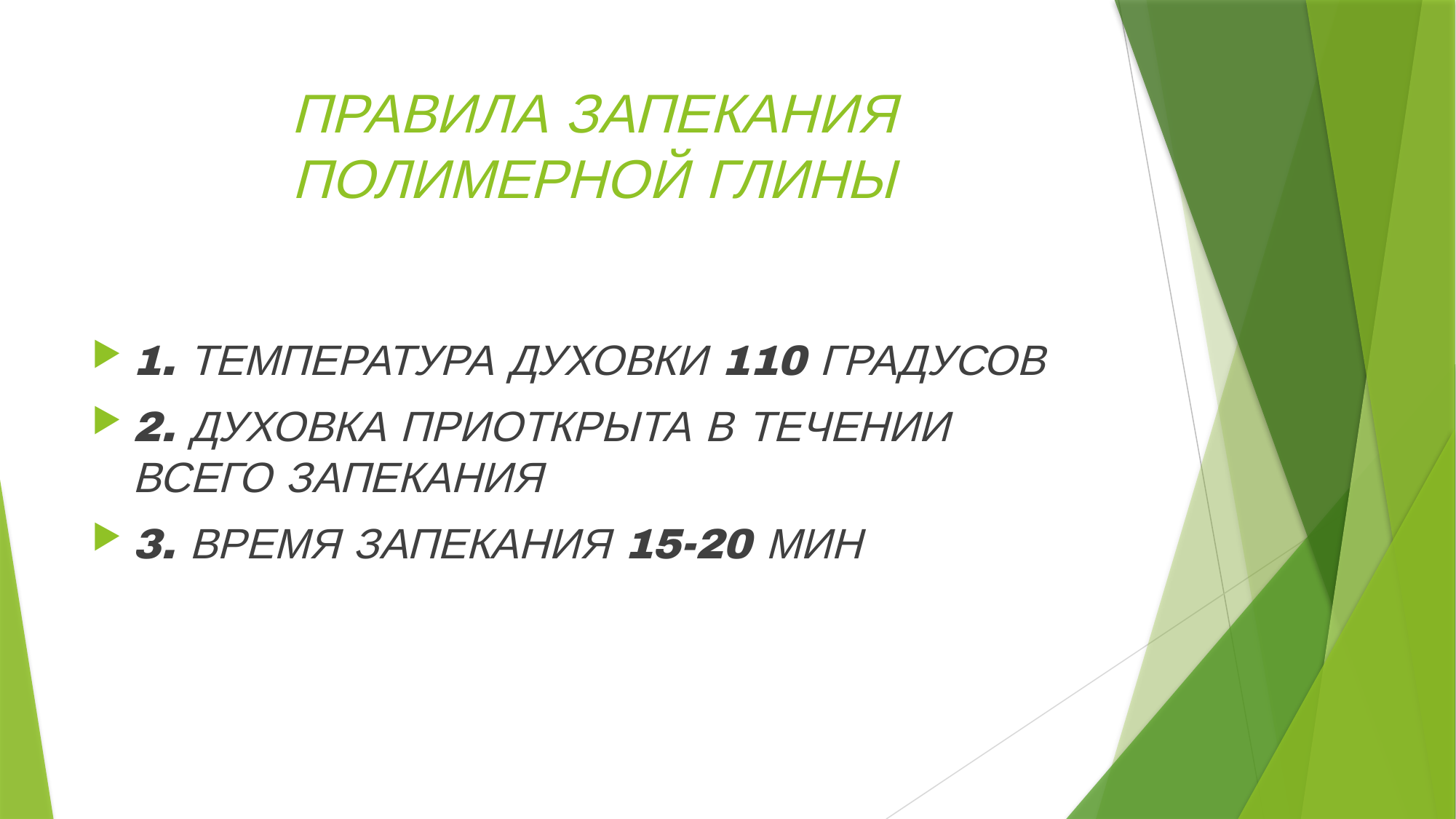

# ПРАВИЛА ЗАПЕКАНИЯ ПОЛИМЕРНОЙ ГЛИНЫ
1. ТЕМПЕРАТУРА ДУХОВКИ 110 ГРАДУСОВ
2. ДУХОВКА ПРИОТКРЫТА В ТЕЧЕНИИ ВСЕГО ЗАПЕКАНИЯ
3. ВРЕМЯ ЗАПЕКАНИЯ 15-20 МИН